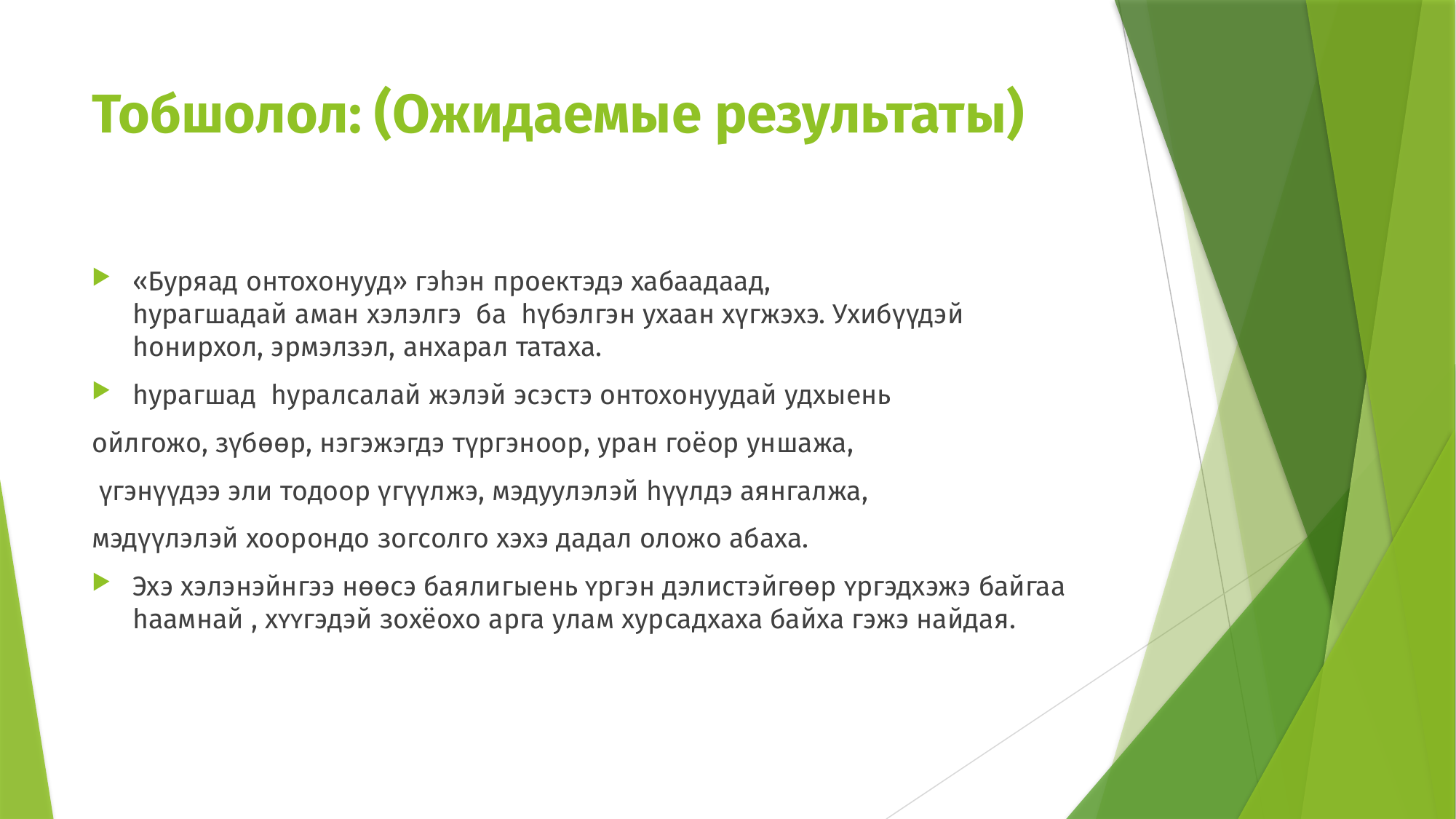

# Тобшолол: (Ожидаемые результаты)
«Буряад онтохонууд» гэhэн проектэдэ хабаадаад,  hурагшадай аман хэлэлгэ  ба  hүбэлгэн ухаан хүгжэхэ. Ухибүүдэй  hонирхол, эрмэлзэл, анхарал татаха.
hурагшад  hуралсалай жэлэй эсэстэ онтохонуудай удхыень
ойлгожо, зүбөөр, нэгэжэгдэ түргэноор, уран гоёор уншажа,
 үгэнүүдээ эли тодоор үгүүлжэ, мэдуулэлэй hүүлдэ аянгалжа,
мэдүүлэлэй хоорондо зогсолго хэхэ дадал оложо абаха.
Эхэ хэлэнэйнгээ нөөсэ баялигыень ʏргэн дэлистэйгөөр ʏргэдхэжэ байгаа hаамнай , хʏʏгэдэй зохёохо арга улам хурсадхаха байха гэжэ найдая.